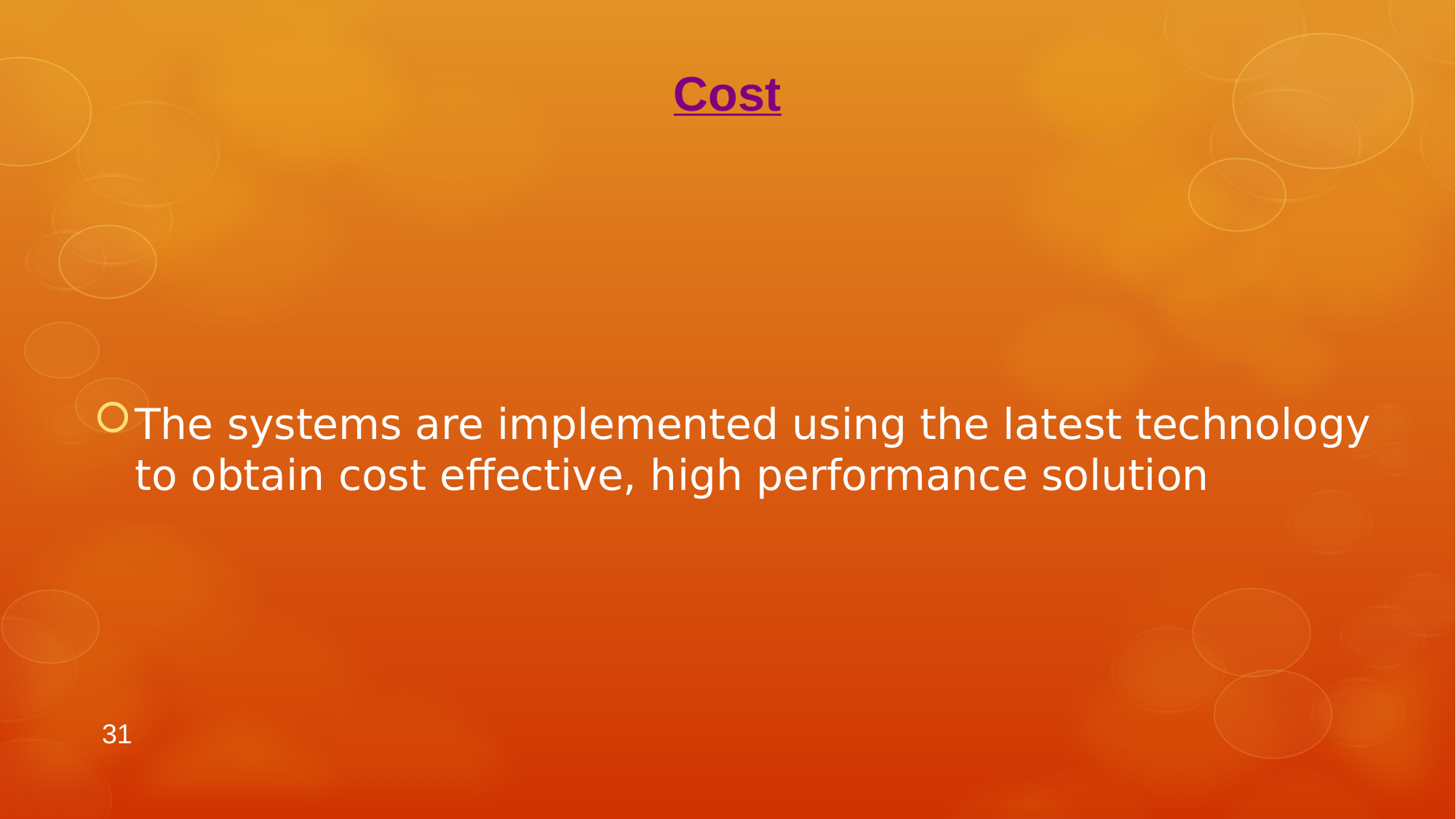

Cost
The systems are implemented using the latest technology to obtain cost effective, high performance solution
31